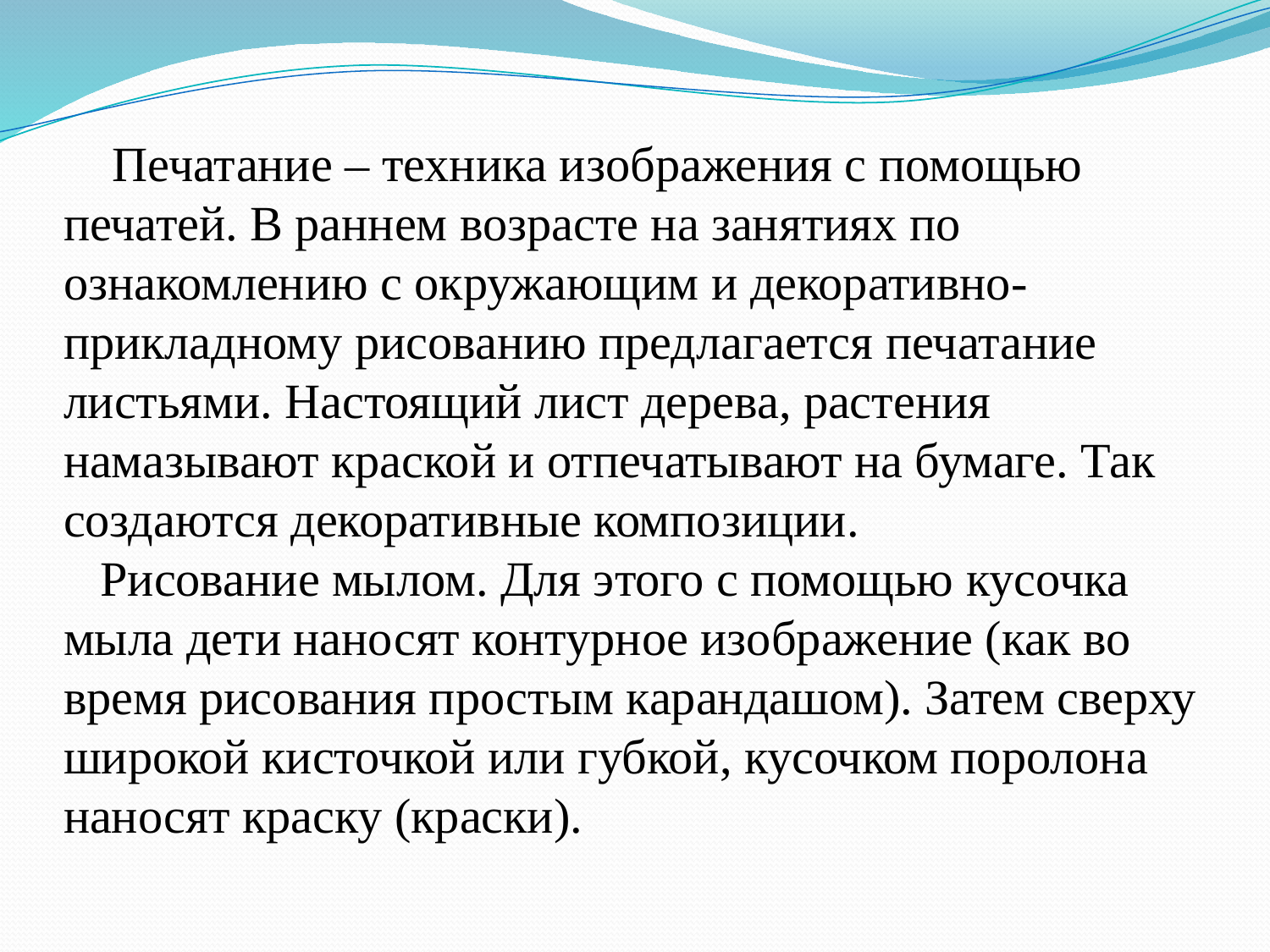

# Печатание – техника изображения с помощью печатей. В раннем возрасте на занятиях по ознакомлению с окружающим и декоративно-прикладному рисованию предлагается печатание листьями. Настоящий лист дерева, растения намазывают краской и отпечатывают на бумаге. Так создаются декоративные композиции. Рисование мылом. Для этого с помощью кусочка мыла дети наносят контурное изображение (как во время рисования простым карандашом). Затем сверху широкой кисточкой или губкой, кусочком поролона наносят краску (краски).